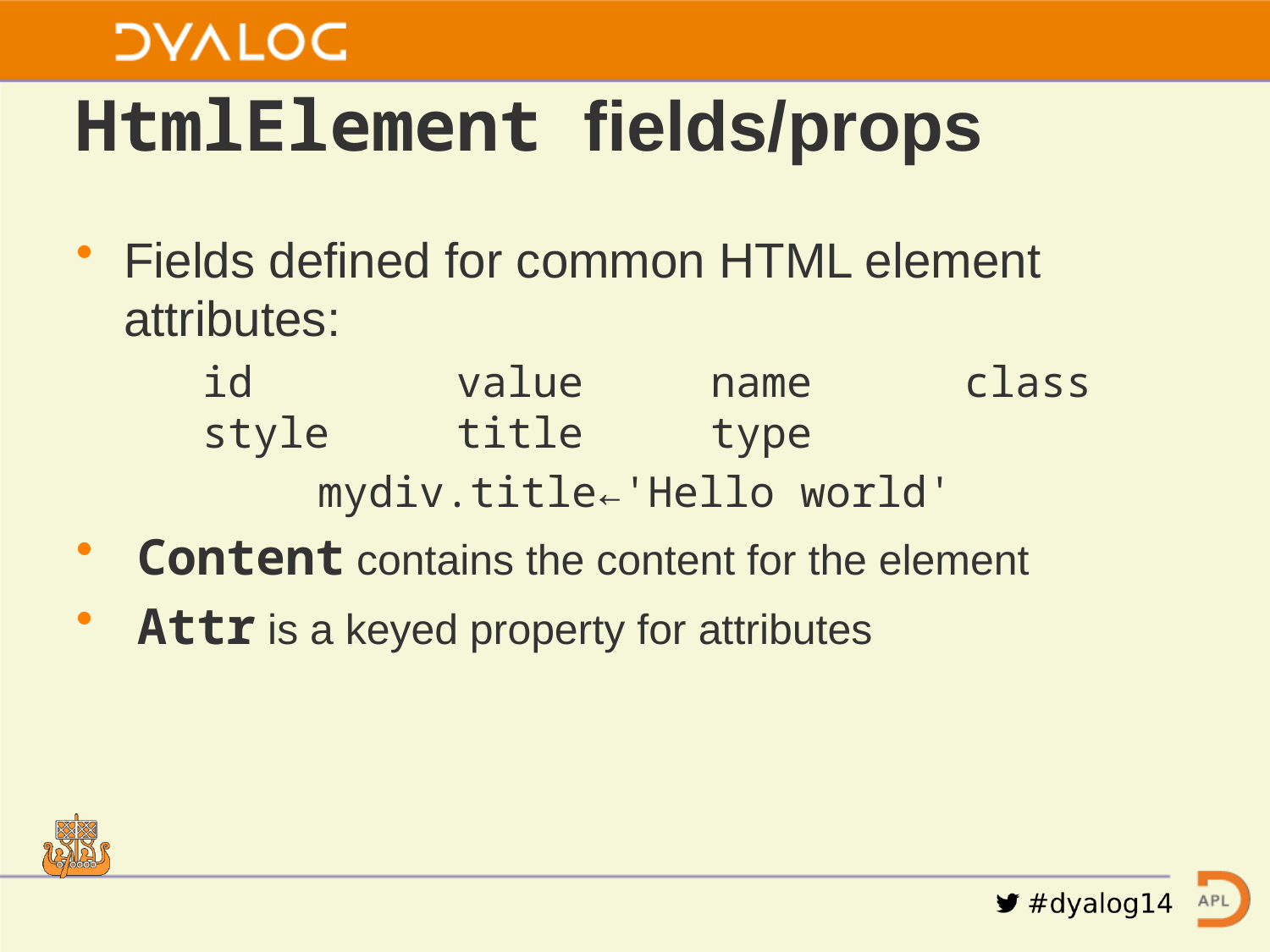

# HtmlElement fields/props
Fields defined for common HTML element attributes:
	id		value 	name 	class
	style 	title 	type
mydiv.title←'Hello world'
 Content contains the content for the element
 Attr is a keyed property for attributes